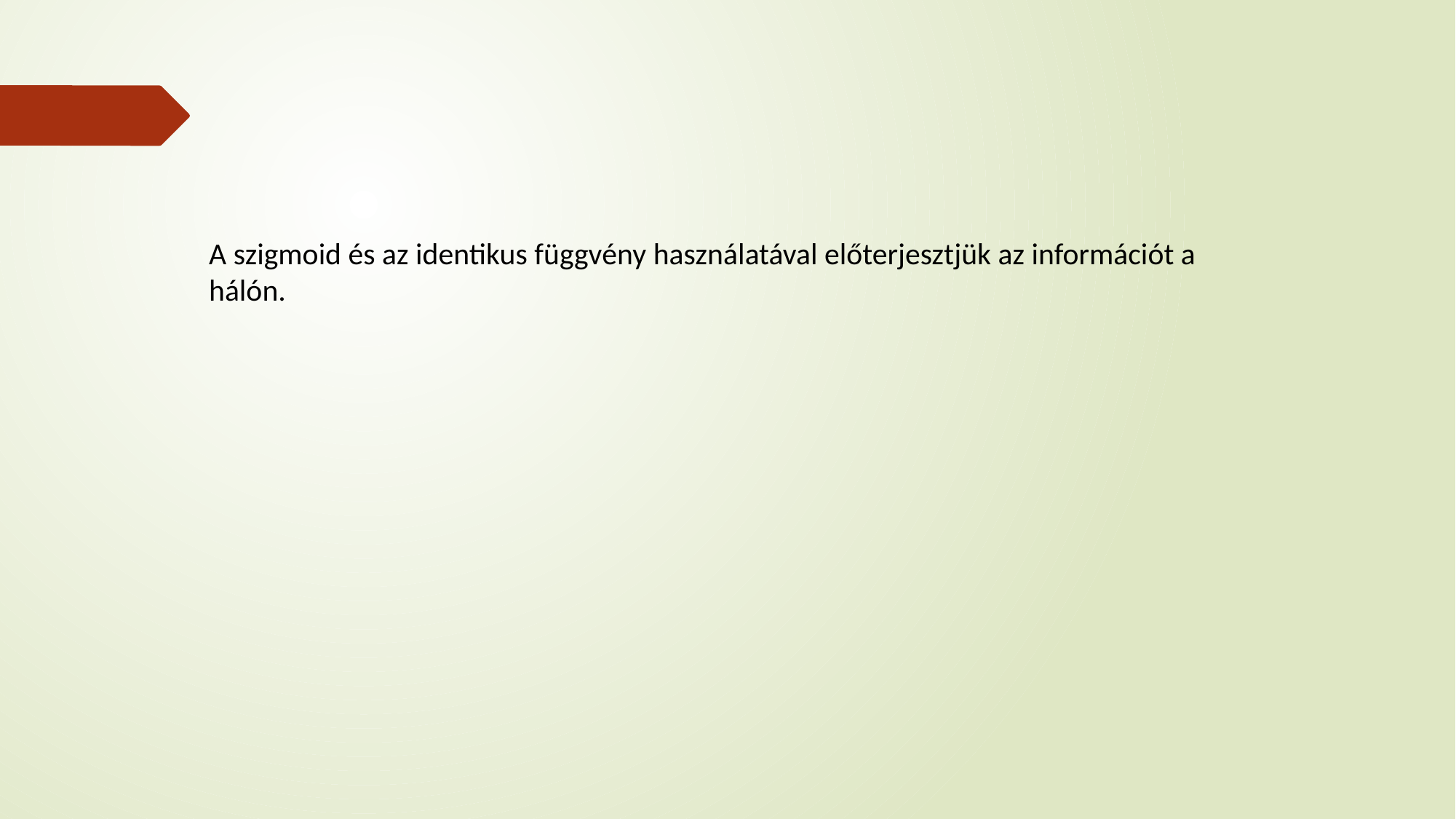

A szigmoid és az identikus függvény használatával előterjesztjük az információt a hálón.